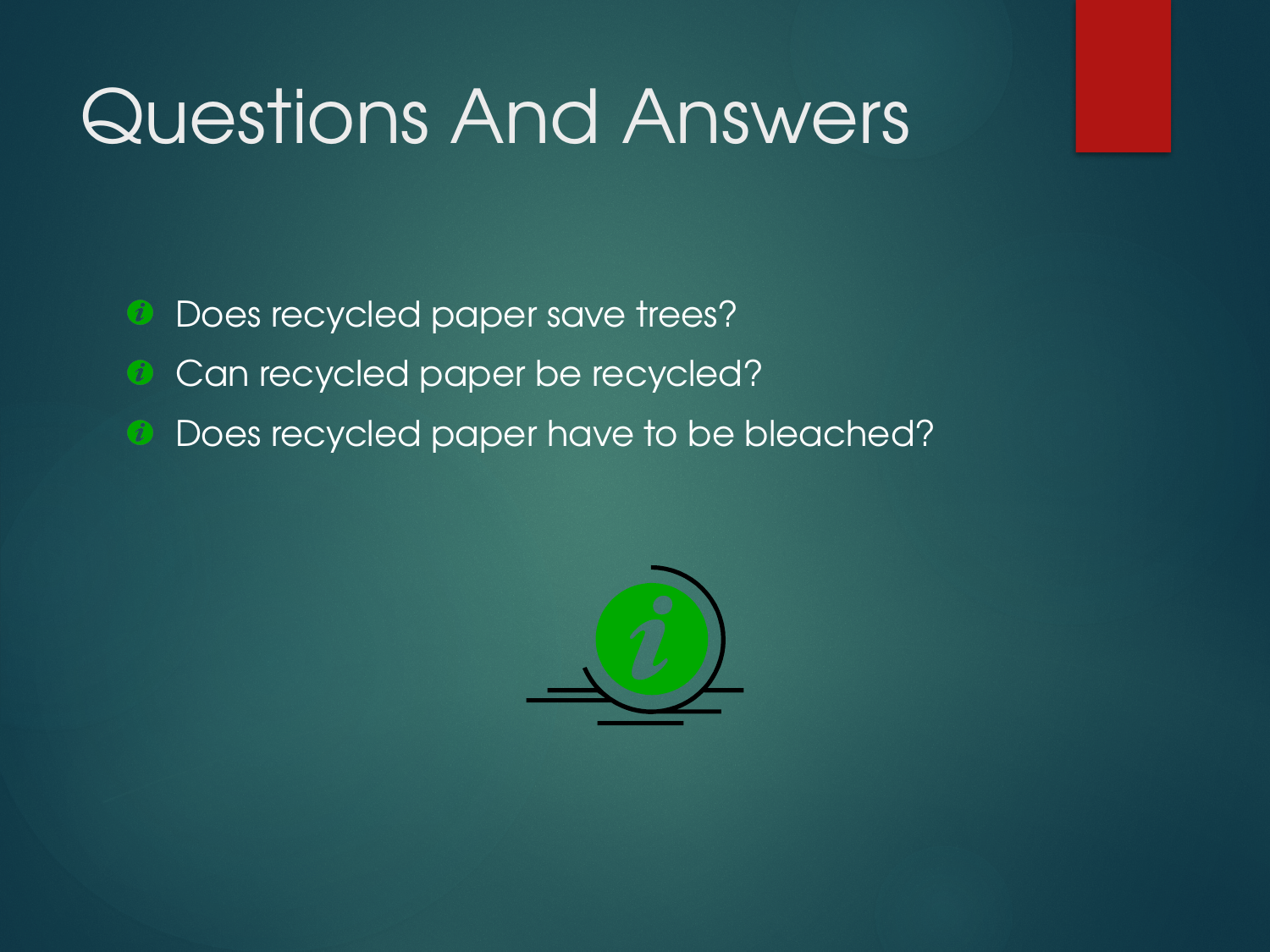

# Questions And Answers
Does recycled paper save trees?
Can recycled paper be recycled?
Does recycled paper have to be bleached?